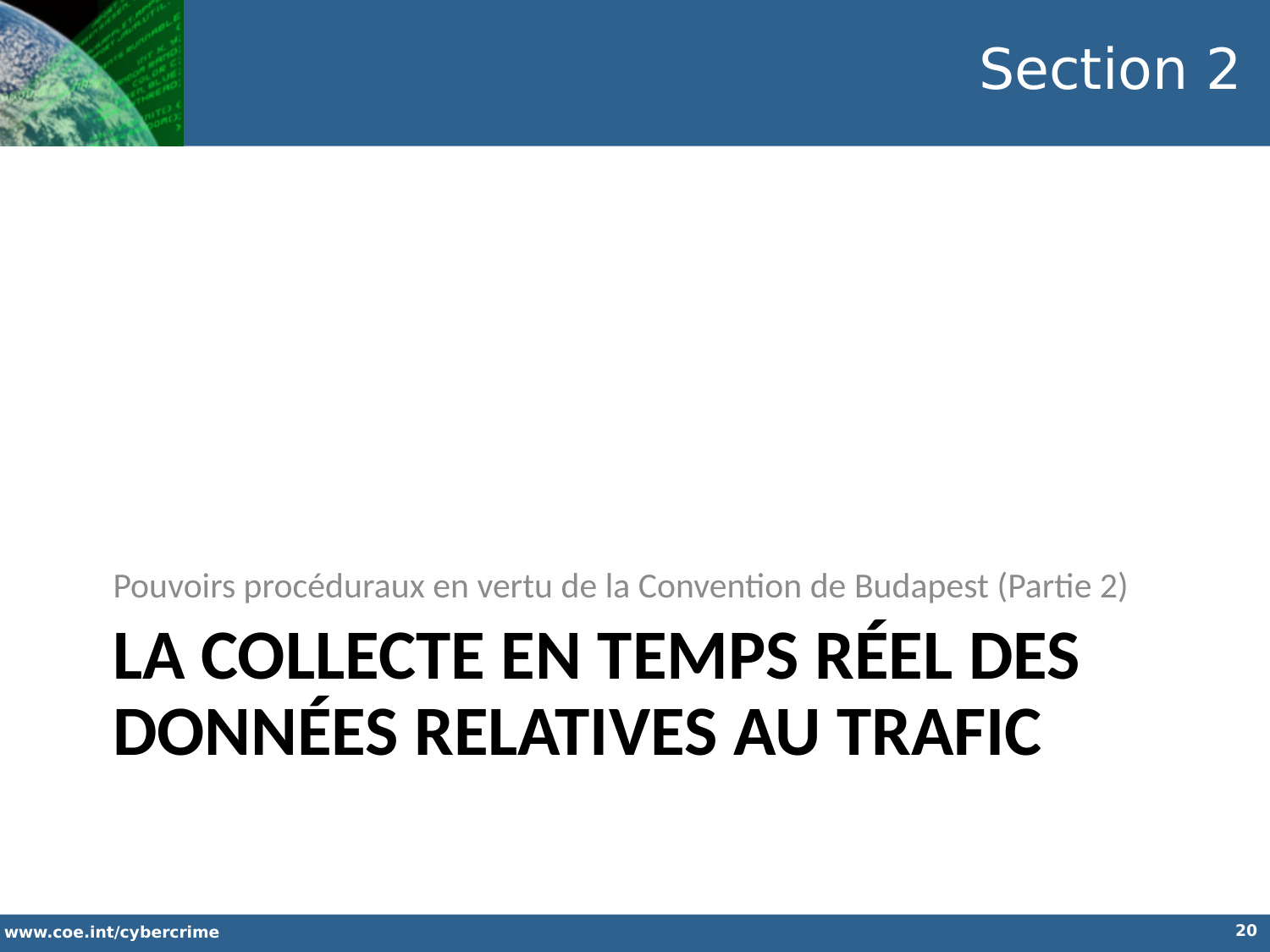

Section 2
Pouvoirs procéduraux en vertu de la Convention de Budapest (Partie 2)
# LA COLLECTE EN TEMPS RÉEL DES DONNÉES RELATIVES AU TRAFIC